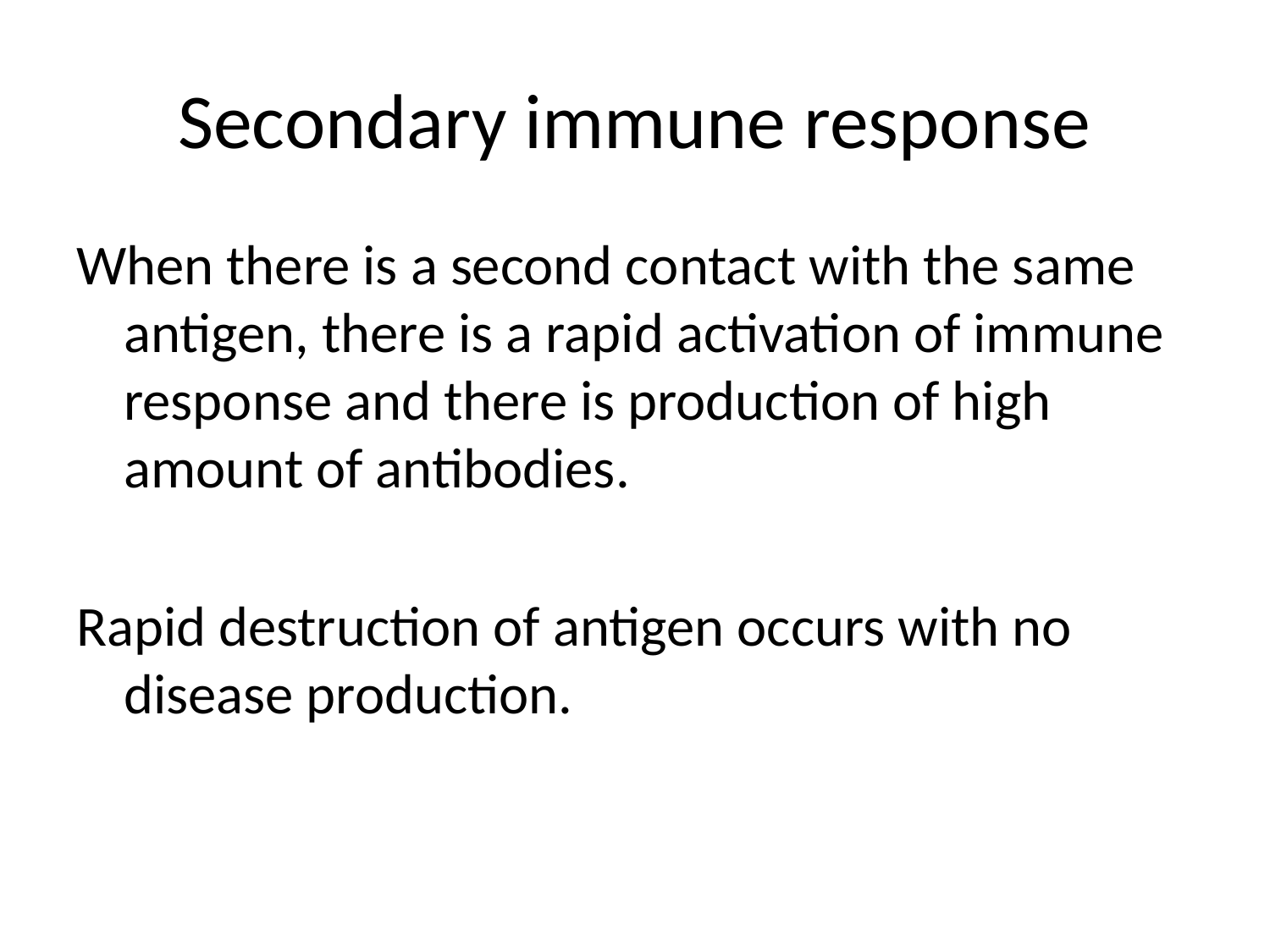

# Secondary immune response
When there is a second contact with the same antigen, there is a rapid activation of immune response and there is production of high amount of antibodies.

Rapid destruction of antigen occurs with no disease production.